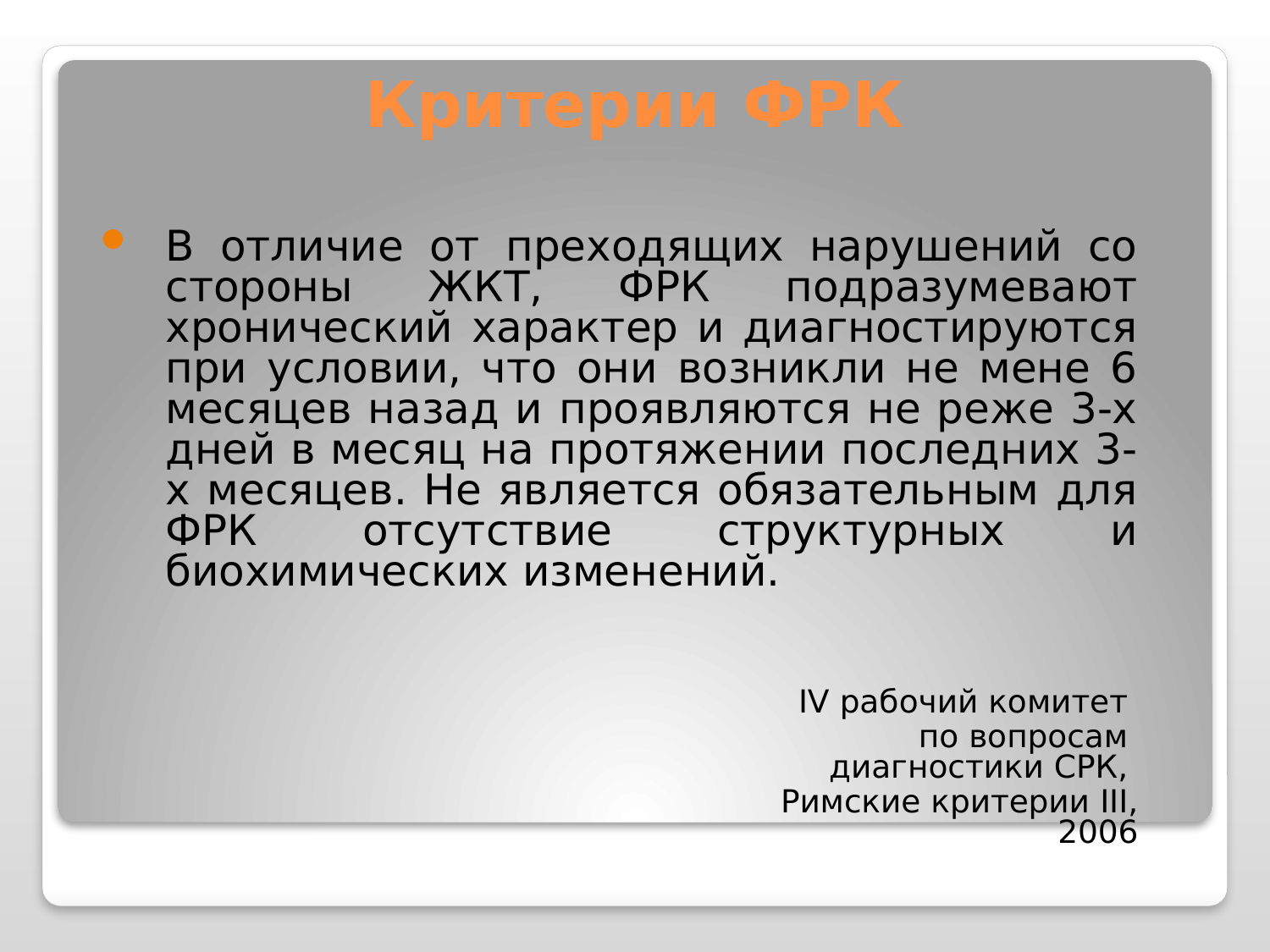

Критерии ФРК
В отличие от преходящих нарушений со стороны ЖКТ, ФРК подразумевают хронический характер и диагностируются при условии, что они возникли не мене 6 месяцев назад и проявляются не реже 3-х дней в месяц на протяжении последних 3-х месяцев. Не является обязательным для ФРК отсутствие структурных и биохимических изменений.

                                                               IV рабочий комитет
                                                                по вопросам  диагностики СРК,
                                                                Римские критерии III, 2006